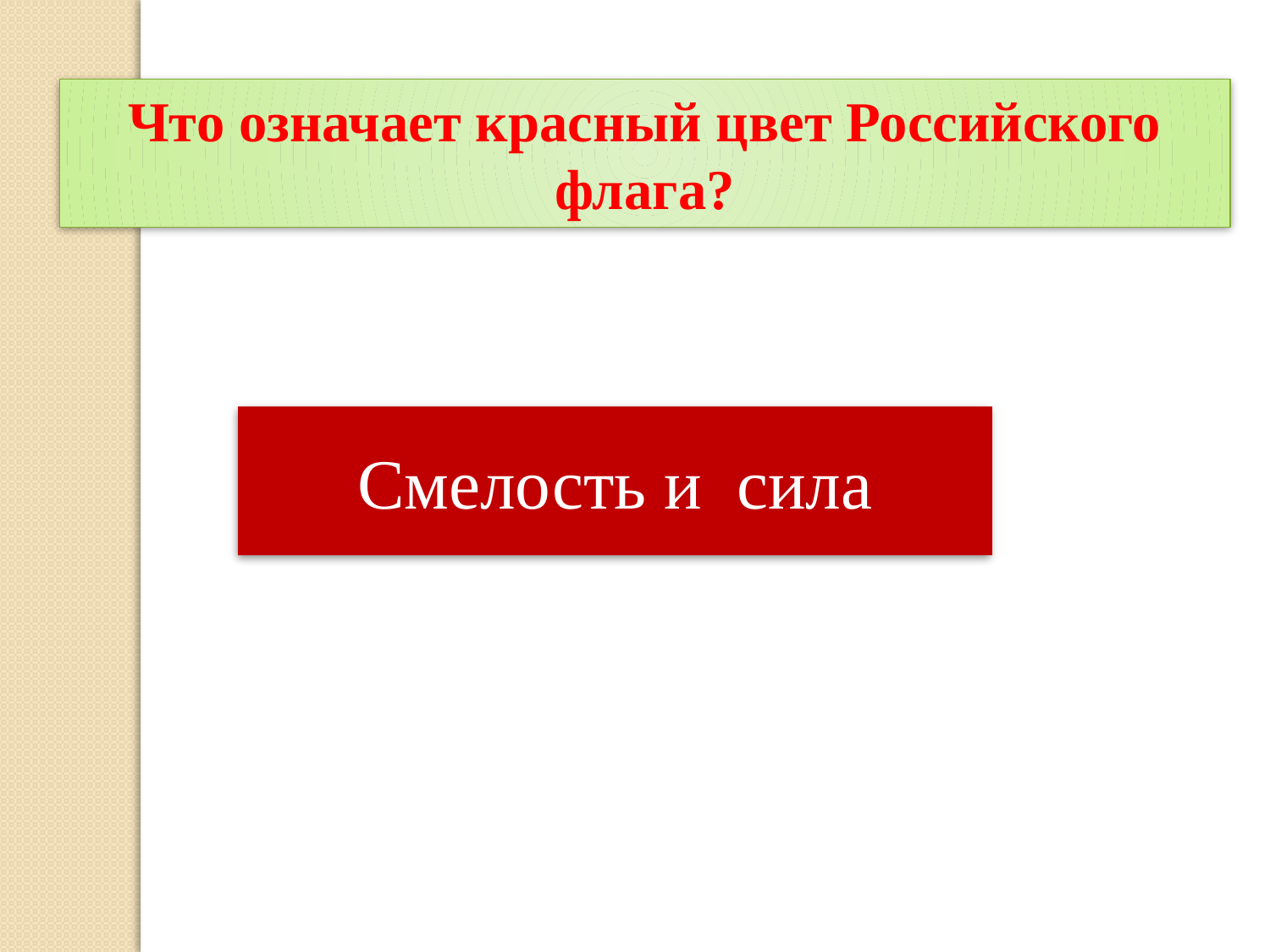

Что означает красный цвет Российского флага?
Смелость и  сила